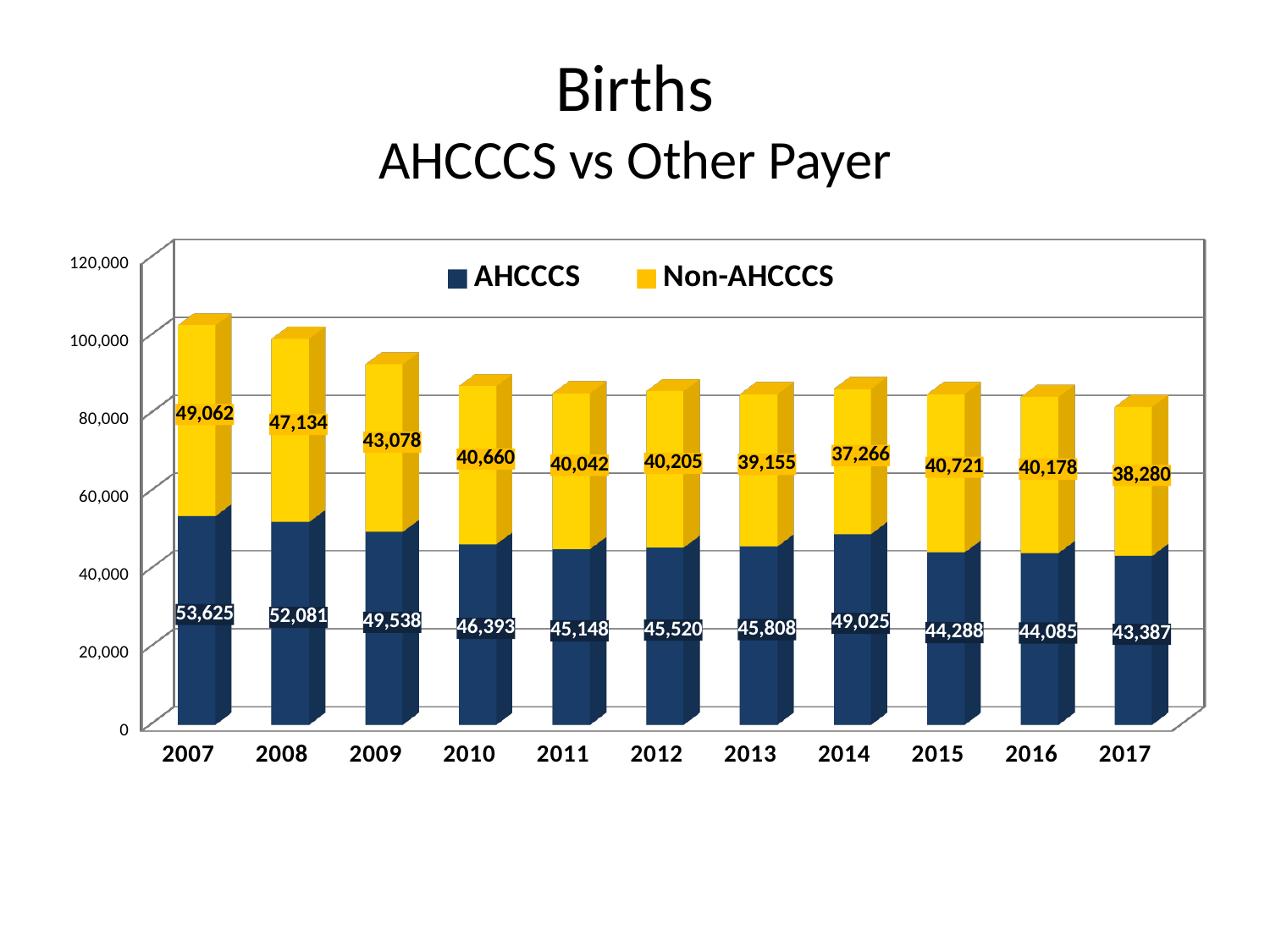

# Births AHCCCS vs Other Payer

[unsupported chart]